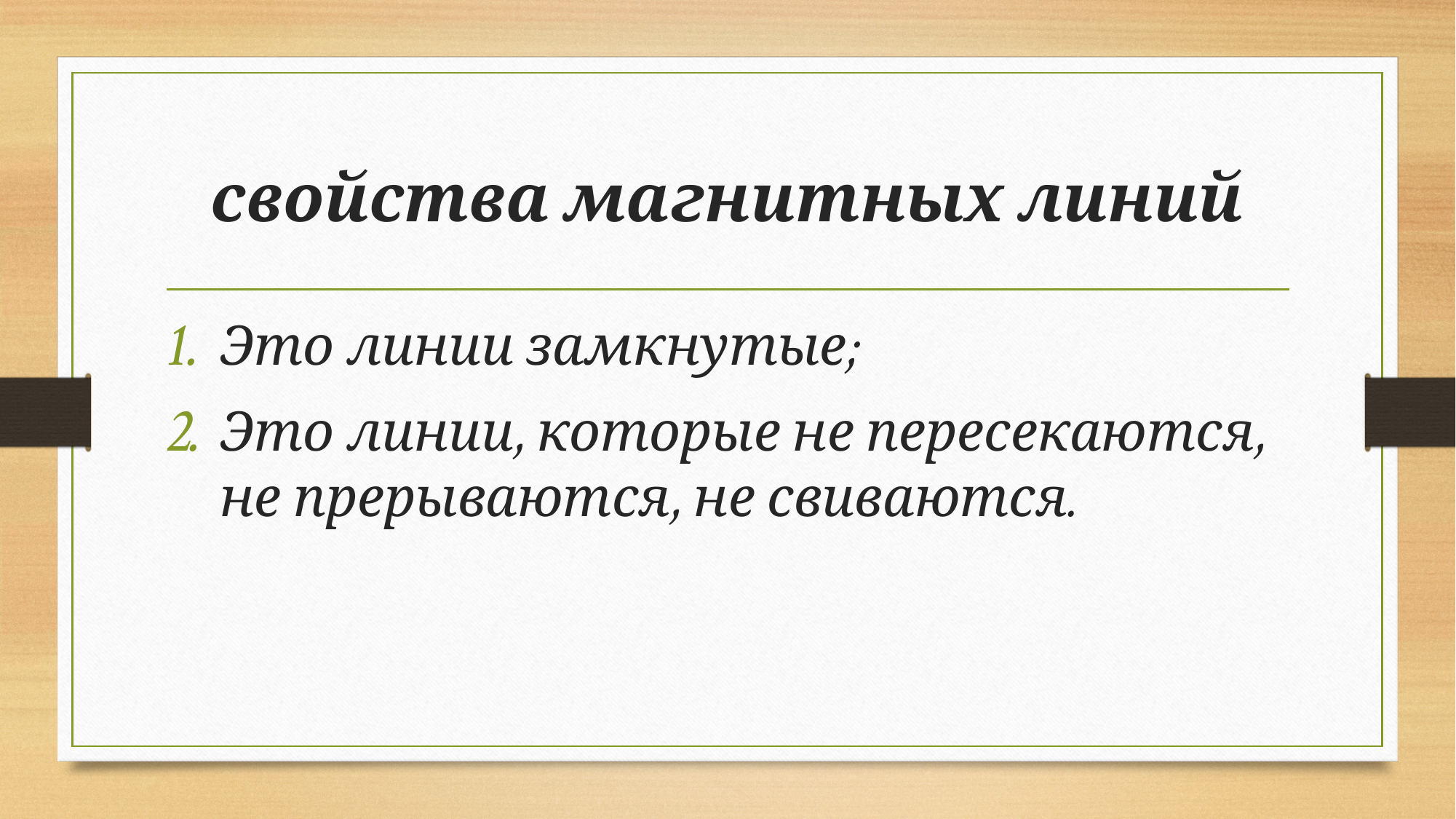

# свой­ства маг­нит­ных линий
Это линии за­мкну­тые;
Это линии, ко­то­рые не пе­ре­се­ка­ют­ся, не пре­ры­ва­ют­ся, не сви­ва­ют­ся.